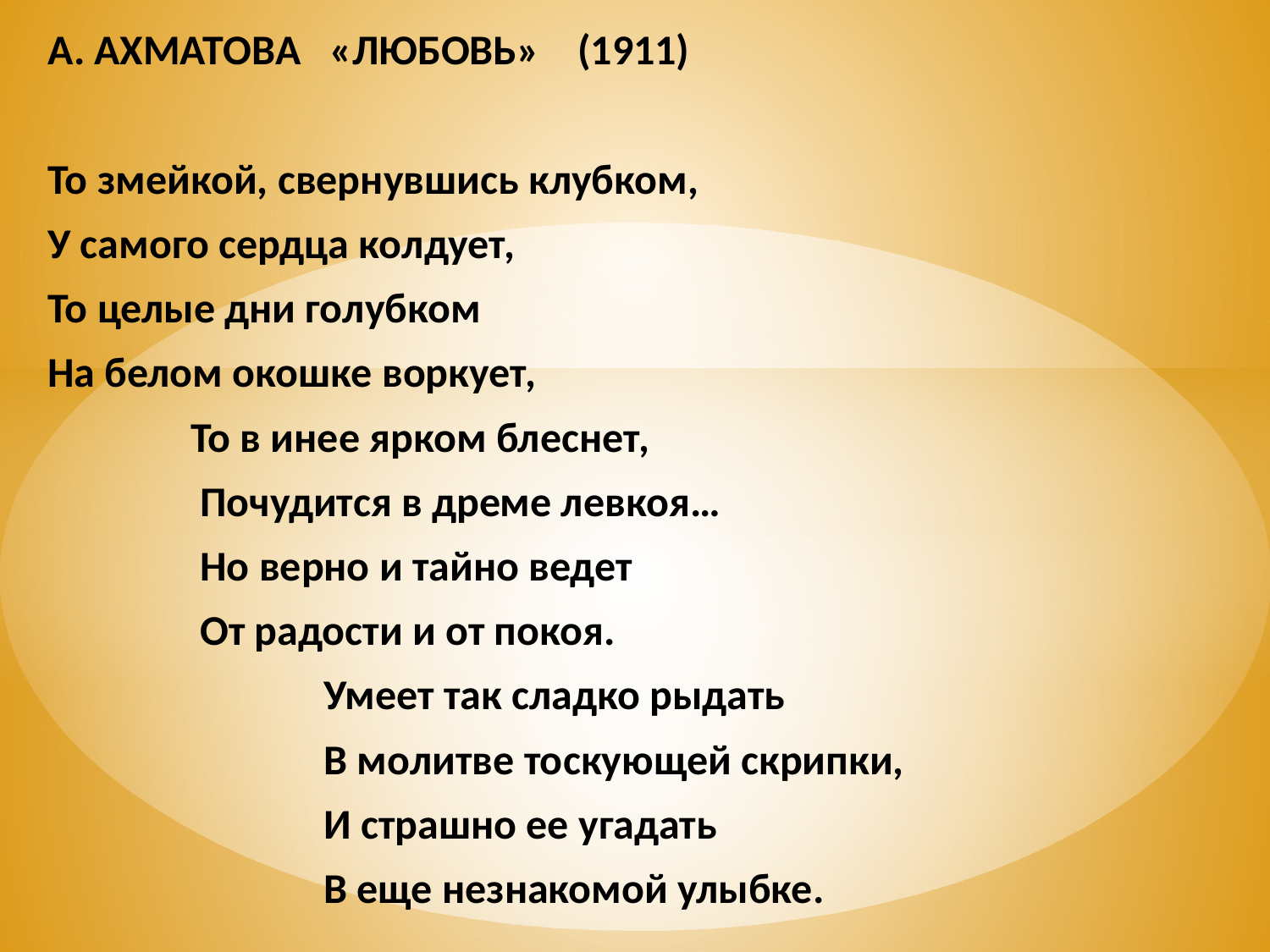

А. АХМАТОВА   «ЛЮБОВЬ»    (1911)

То змейкой, свернувшись клубком,
У самого сердца колдует,
То целые дни голубком
На белом окошке воркует,
               То в инее ярком блеснет,
                Почудится в дреме левкоя…
                Но верно и тайно ведет
                От радости и от покоя.
                             Умеет так сладко рыдать
                             В молитве тоскующей скрипки,
                             И страшно ее угадать
                             В еще незнакомой улыбке.